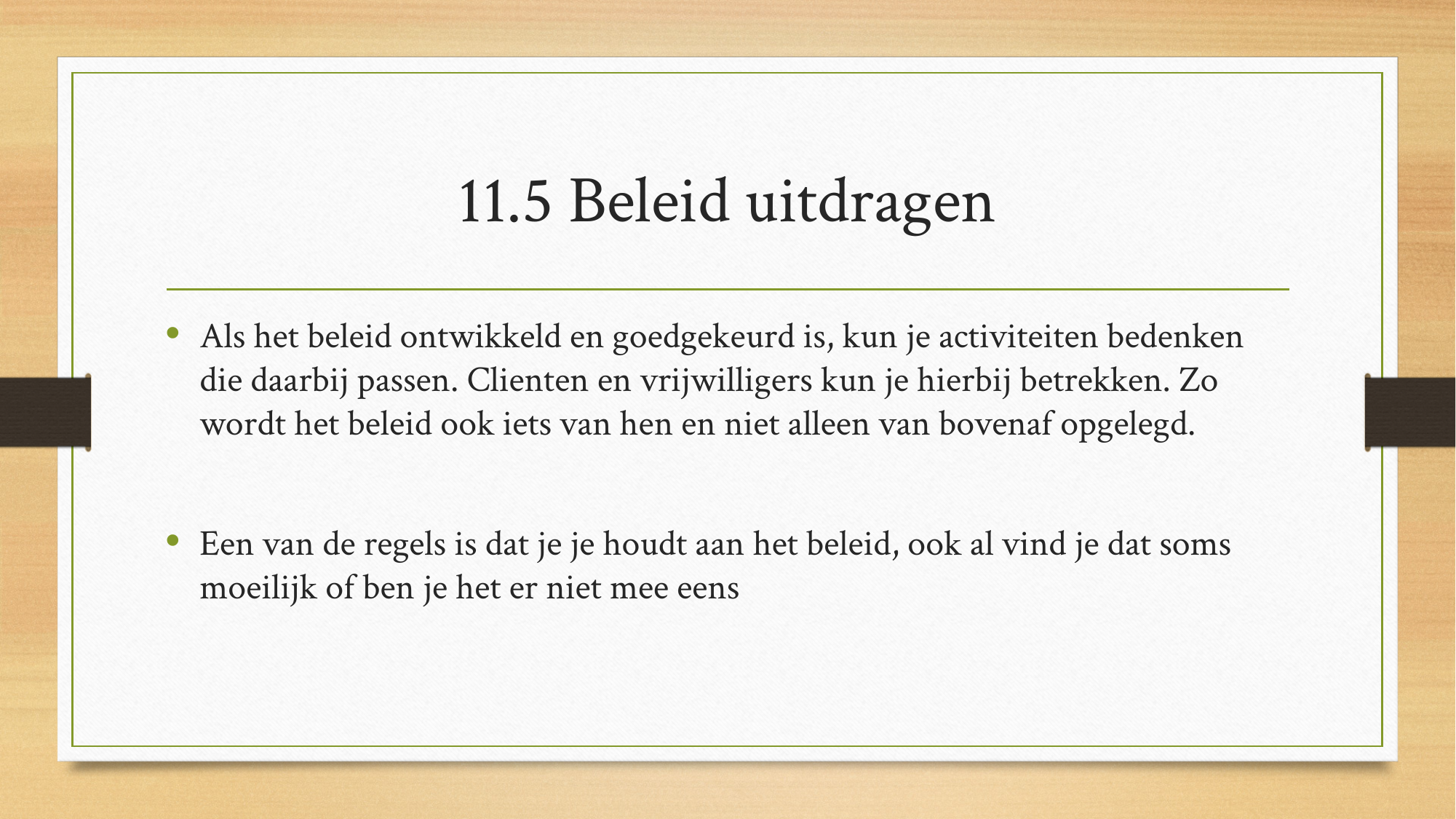

# 11.5 Beleid uitdragen
Als het beleid ontwikkeld en goedgekeurd is, kun je activiteiten bedenken die daarbij passen. Clienten en vrijwilligers kun je hierbij betrekken. Zo wordt het beleid ook iets van hen en niet alleen van bovenaf opgelegd.

Een van de regels is dat je je houdt aan het beleid, ook al vind je dat soms moeilijk of ben je het er niet mee eens